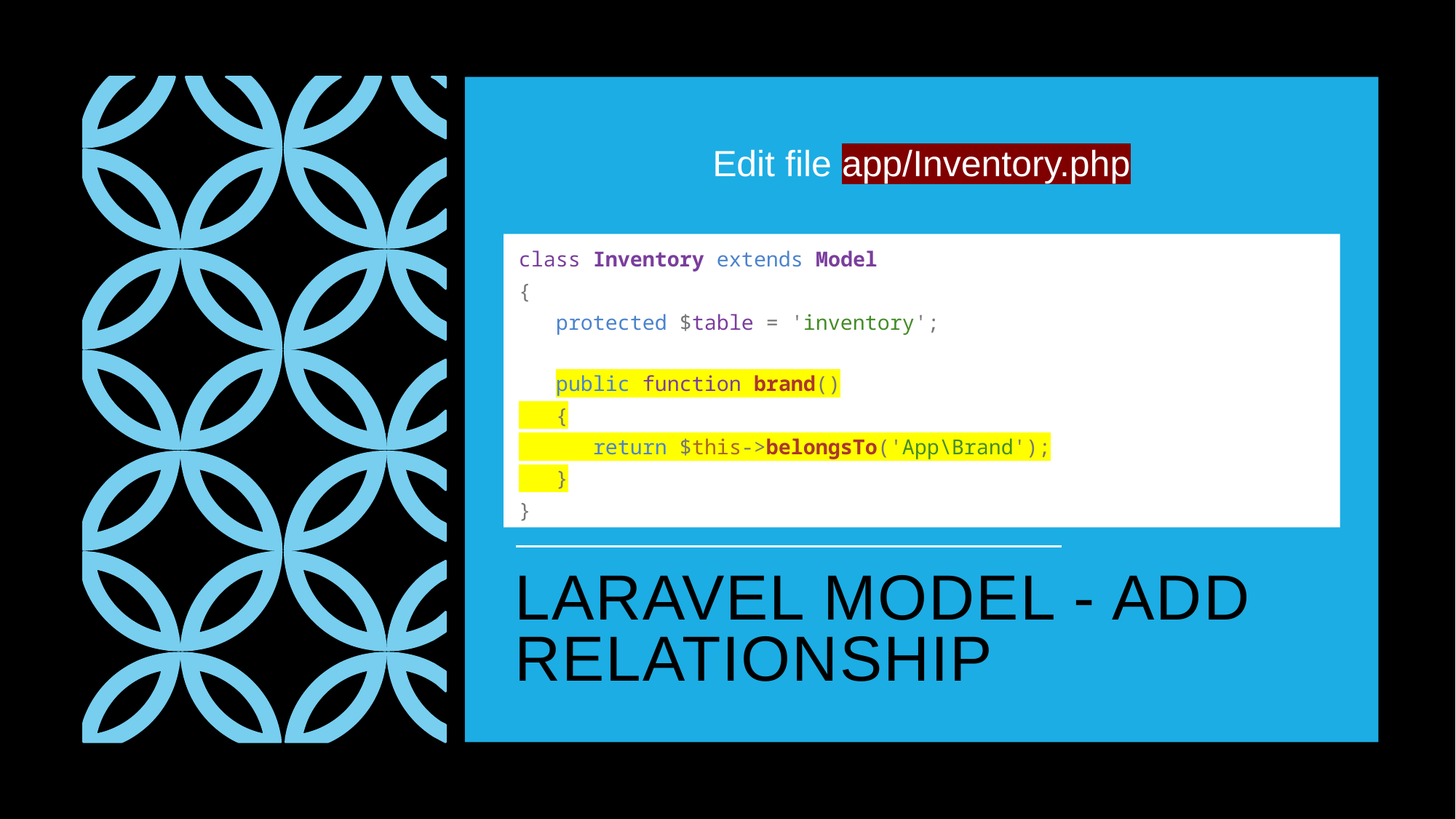

Edit file app/Inventory.php

class Inventory extends Model
{
   protected $table = 'inventory';
   public function brand()
   {
      return $this->belongsTo('App\Brand');
   }
}
# Laravel MODEL - ADD RELATIONSHIP